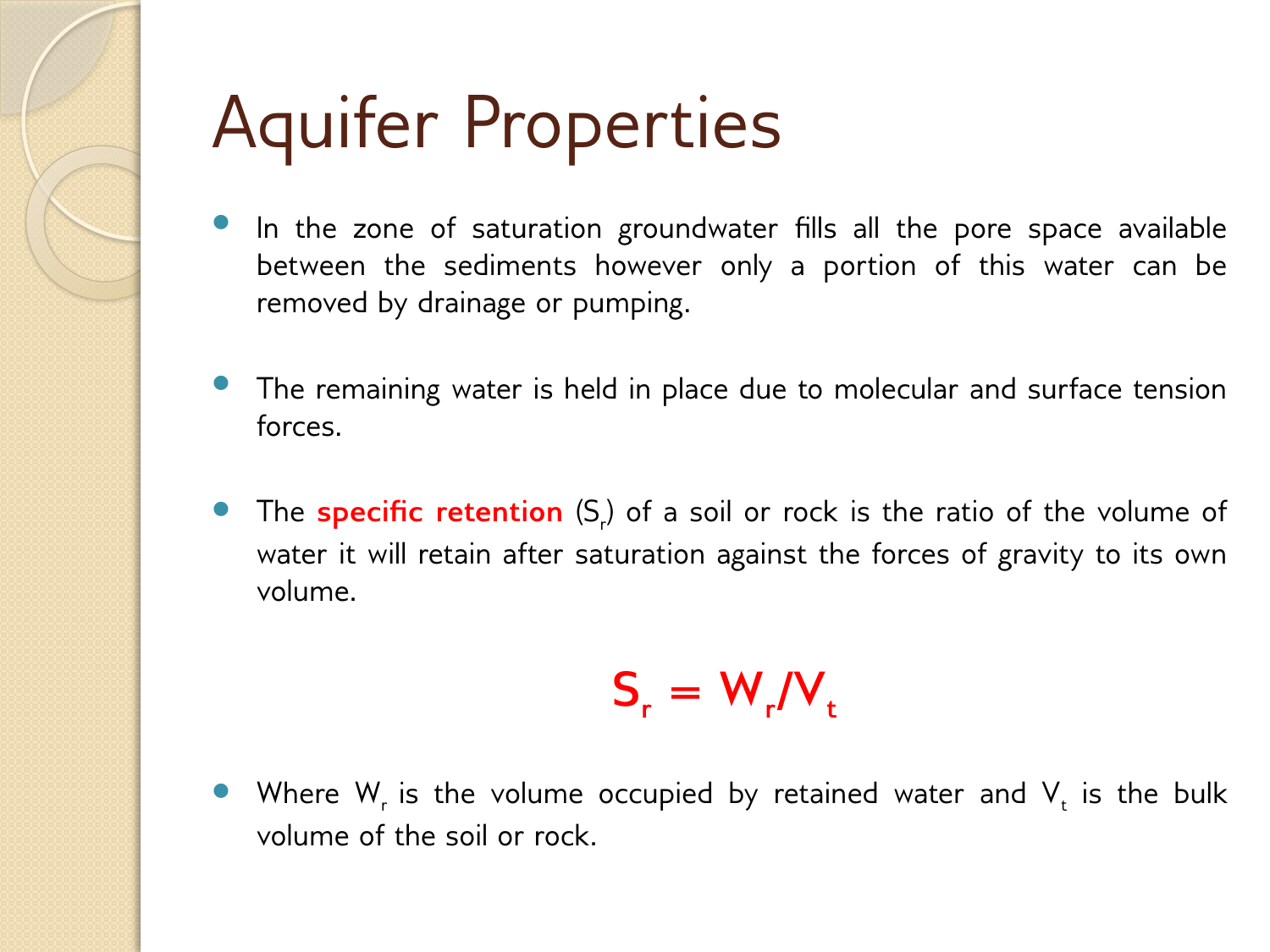

# Aquifer Properties

In the zone of saturation groundwater fills all the pore space available between the sediments however only a portion of this water can be removed by drainage or pumping.

The remaining water is held in place due to molecular and surface tension forces.

The specific retention (Sr) of a soil or rock is the ratio of the volume of water it will retain after saturation against the forces of gravity to its own volume.

Sr = Wr/Vt

Where Wr is the volume occupied by retained water and Vt is the bulk volume of the soil or rock.